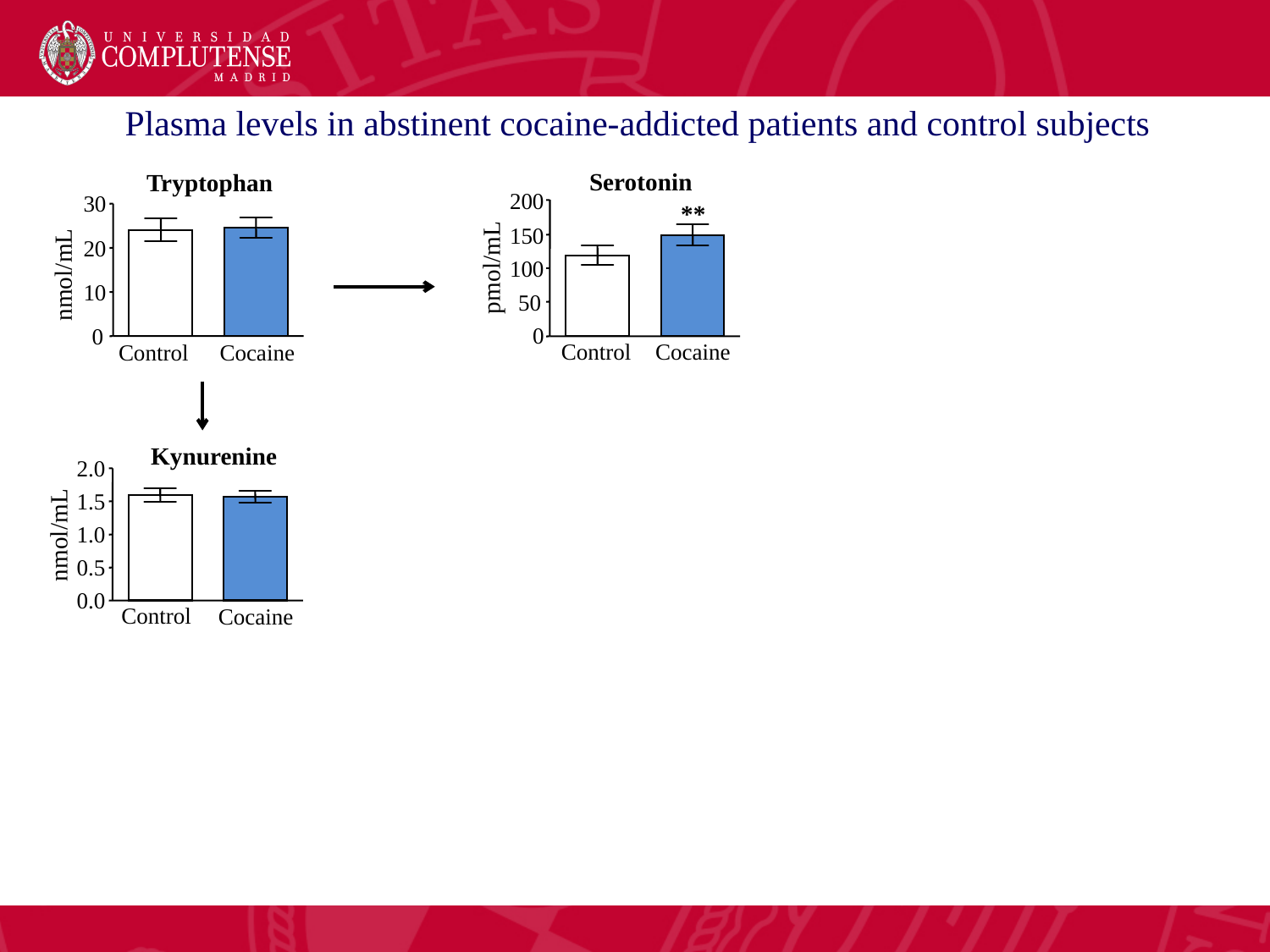

Plasma levels in abstinent cocaine-addicted patients and control subjects
Serotonin
200
**

150

100

50

0

pmol/mL
Control
Cocaine
Tryptophan
30

20

nmol/mL
10

0

Control
Cocaine
Kynurenine
2.0

1.5

1.0
nmol/mL

0.5

0.0

Control
Cocaine